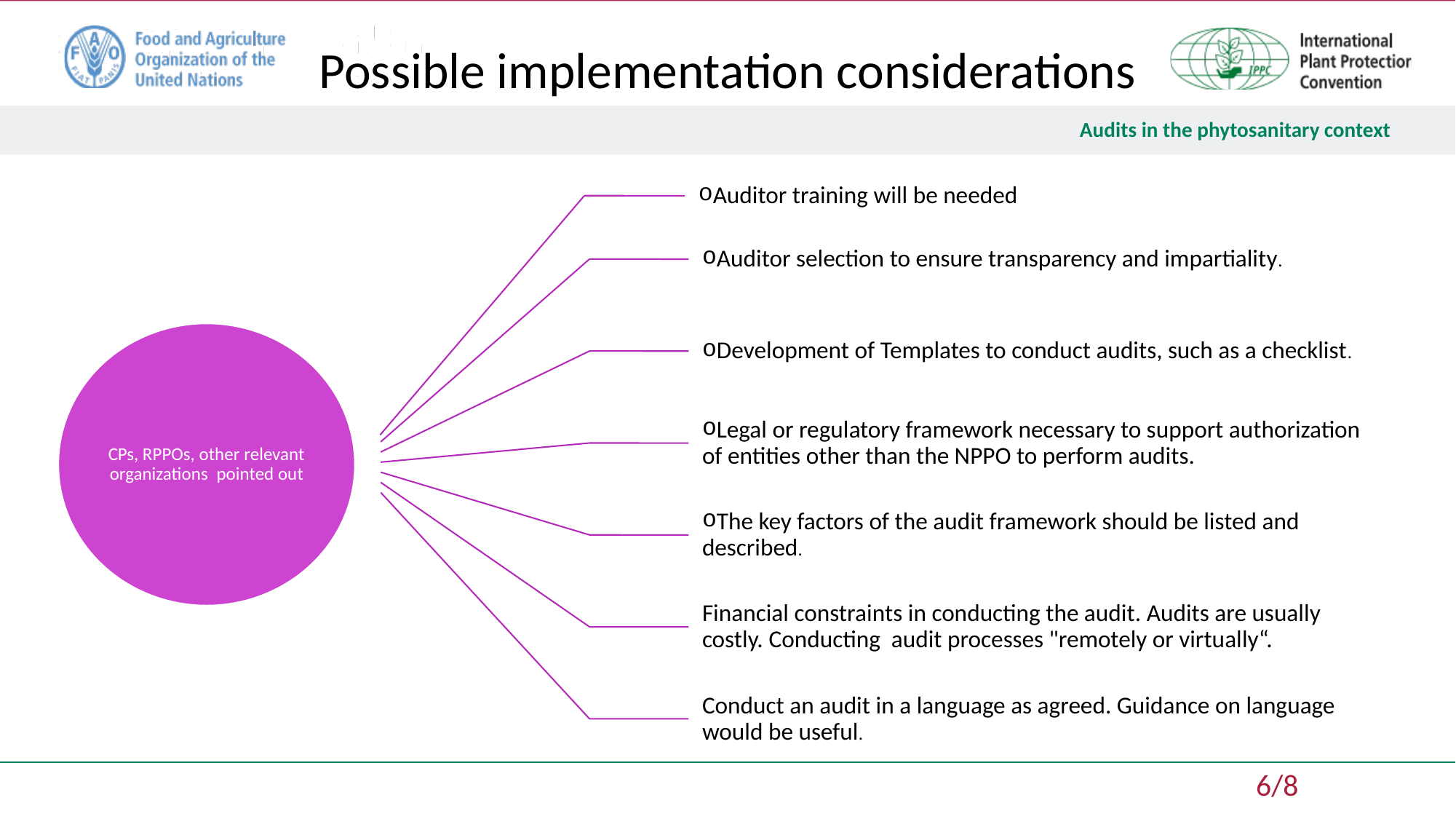

Possible implementation considerations
CPs, RPPOs, other relevant organizations  pointed out
Auditor training will be needed
Auditor selection to ensure transparency and impartiality.
Development of Templates to conduct audits, such as a checklist.
Legal or regulatory framework necessary to support authorization of entities other than the NPPO to perform audits.
The key factors of the audit framework should be listed and described.
Financial constraints in conducting the audit. Audits are usually costly. Conducting  audit processes "remotely or virtually“.
Conduct an audit in a language as agreed. Guidance on language would be useful.